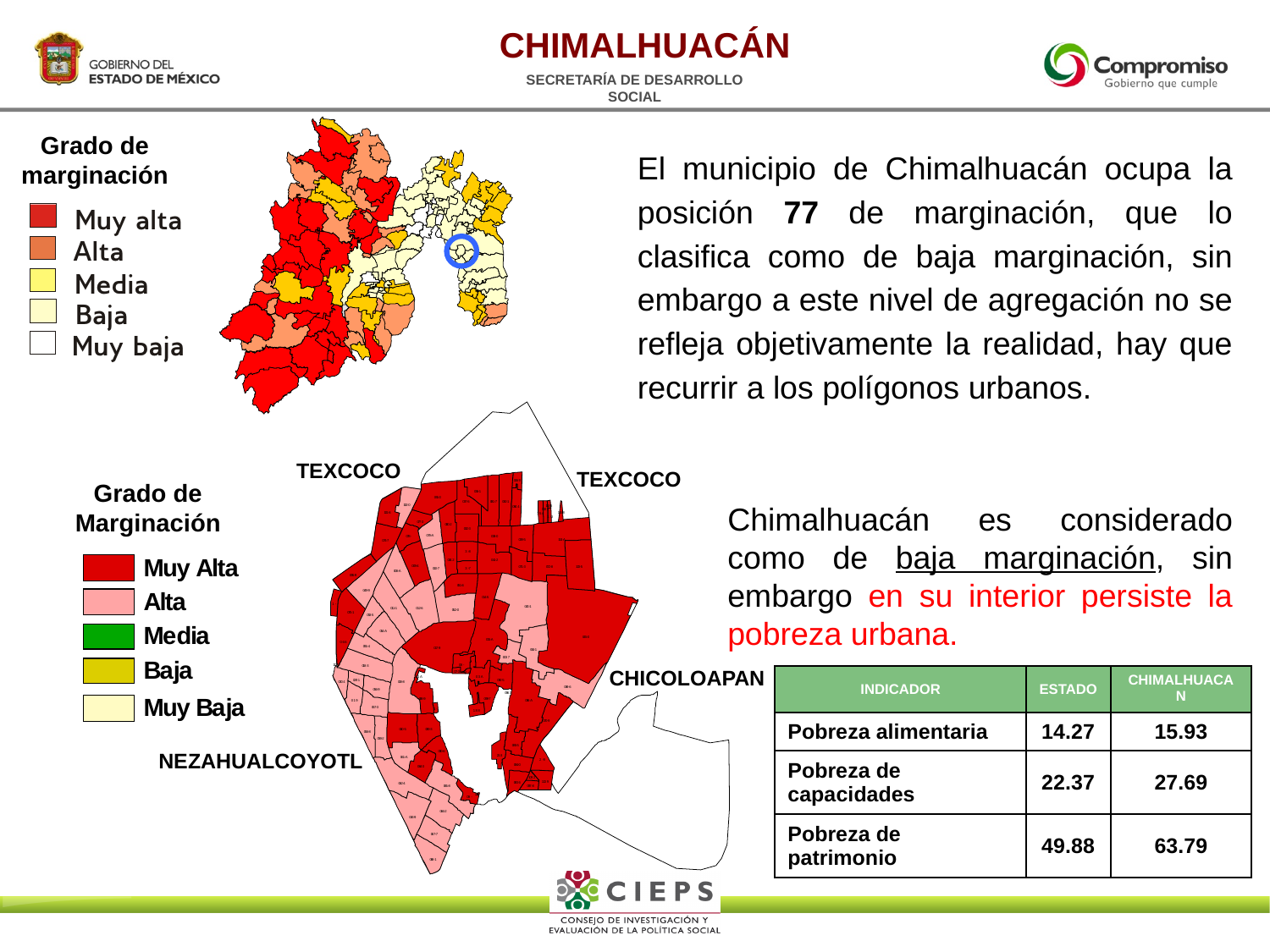

CHIMALHUACÁN

Grado de marginación
Muy alta

Alta

Media

Baja

Muy baja

El municipio de Chimalhuacán ocupa la posición 77 de marginación, que lo clasifica como de baja marginación, sin embargo a este nivel de agregación no se refleja objetivamente la realidad, hay que recurrir a los polígonos urbanos.

0
9
1
-
0

1
0
4
-
A

1
0
3
-
5

0
4
9
-
9

0
4
3
-
1
0
1
1
-
1
0
1
2
-
6
0
5
2
-
0

0
4
5
-
0
0
1
5
-
A

0
1
7
-
9

0
0
4
-
1

0
1
8
-
3

0
1
9
-
8

0
6
9
-
6

0
8
6
-
A

0
7
0
-
9

0
6
2
-
4
0
6
5
-
8

0
6
6
-
2
0
6
3
-
9

TEXCOCO
TEXCOCO
1
0
6
9
1
1
9
6
0
9
4
4
1
0
0
1
1
1
5
8
1
5
4
1
-
3
0
7
7
0
0
7
8
-
3
-
8
0
3
4
2
3
-
7
1
-
0
6
6
0
0
3
7
CHICOLOAPAN
1
1
7
7
0
8
-
0
7
-
3
1
-
4
1
1
1
A
0
3
A
0
2
9
1
0
3
0
4
0
5
6
-
9
0
9
6
3
0
1
9
1
-
1
8
8
NEZAHUALCOYOTL
2
1
-
3
2
-
9
1
0
9
2
1
1
3
9
0
8
3
6
0
9
7
-
8
1
1
-
0
9
-
0
3
6
-
1
0
3
7
-
6
0
8
1
-
7
0
8
2
-
1
1
0
2
-
0
1
0
1
-
6
0
8
0
-
2
0
3
2
-
3
0
7
9
-
A
0
3
8
-
0
0
3
9
-
5
0
7
4
-
7
0
4
1
-
2
0
0
9
-
4
0
7
1
-
3
0
7
2
-
8
0
1
0
-
7
0
0
8
-
A
0
9
5
-
9
0
5
1
-
6
0
1
4
-
5
0
7
5
-
1
0
5
3
-
5
0
5
4
-
A
0
5
5
-
4
0
9
2
-
5
0
8
8
-
9
0
9
9
-
7
0
5
7
-
3
0
6
0
-
5
0
8
9
-
3
0
5
8
-
8
0
5
9
-
2
0
8
5
-
5
0
9
0
-
6
0
6
1
-
A
0
8
4
-
0
0
6
4
-
3
0
6
7
-
7
0
6
8
-
1
Grado de Marginación
M
u
y

A
l
t
a

A
l
t
a

M
e
d
i
a

B
a
j
a

M
u
y

B
a
j
a

Chimalhuacán es considerado como de baja marginación, sin embargo en su interior persiste la pobreza urbana.
| INDICADOR | ESTADO | CHIMALHUACAN |
| --- | --- | --- |
| Pobreza alimentaria | 14.27 | 15.93 |
| Pobreza de capacidades | 22.37 | 27.69 |
| Pobreza de patrimonio | 49.88 | 63.79 |